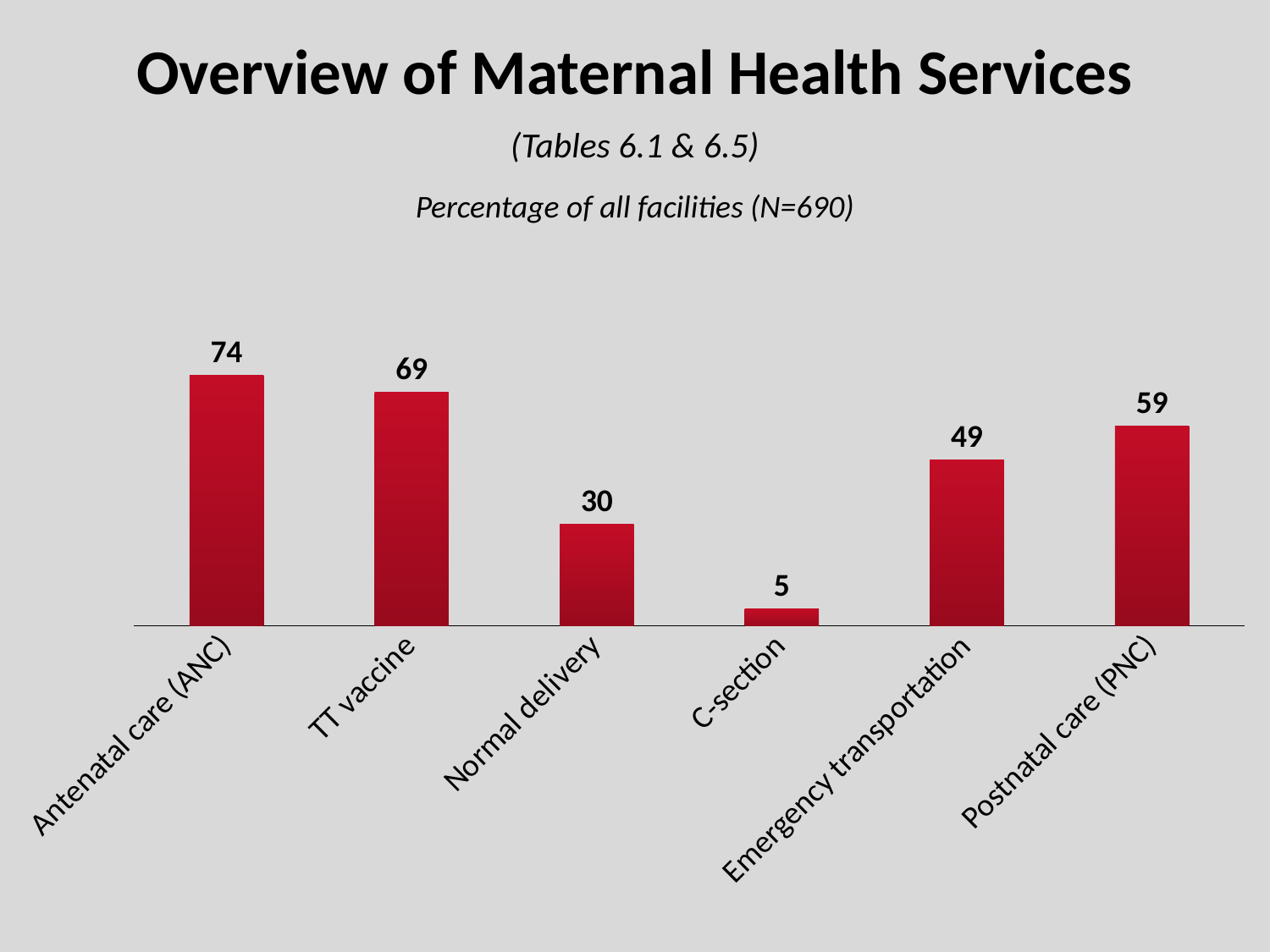

# Overview of Maternal Health Services
(Tables 6.1 & 6.5)
Percentage of all facilities (N=690)

### Chart

| Category | Column2 |
|---|---|
| Antenatal care (ANC) | 74.0 |
| TT vaccine | 69.0 |
| Normal delivery | 30.0 |
| C-section | 5.0 |
| Emergency transportation | 49.0 |
| Postnatal care (PNC) | 59.0 |